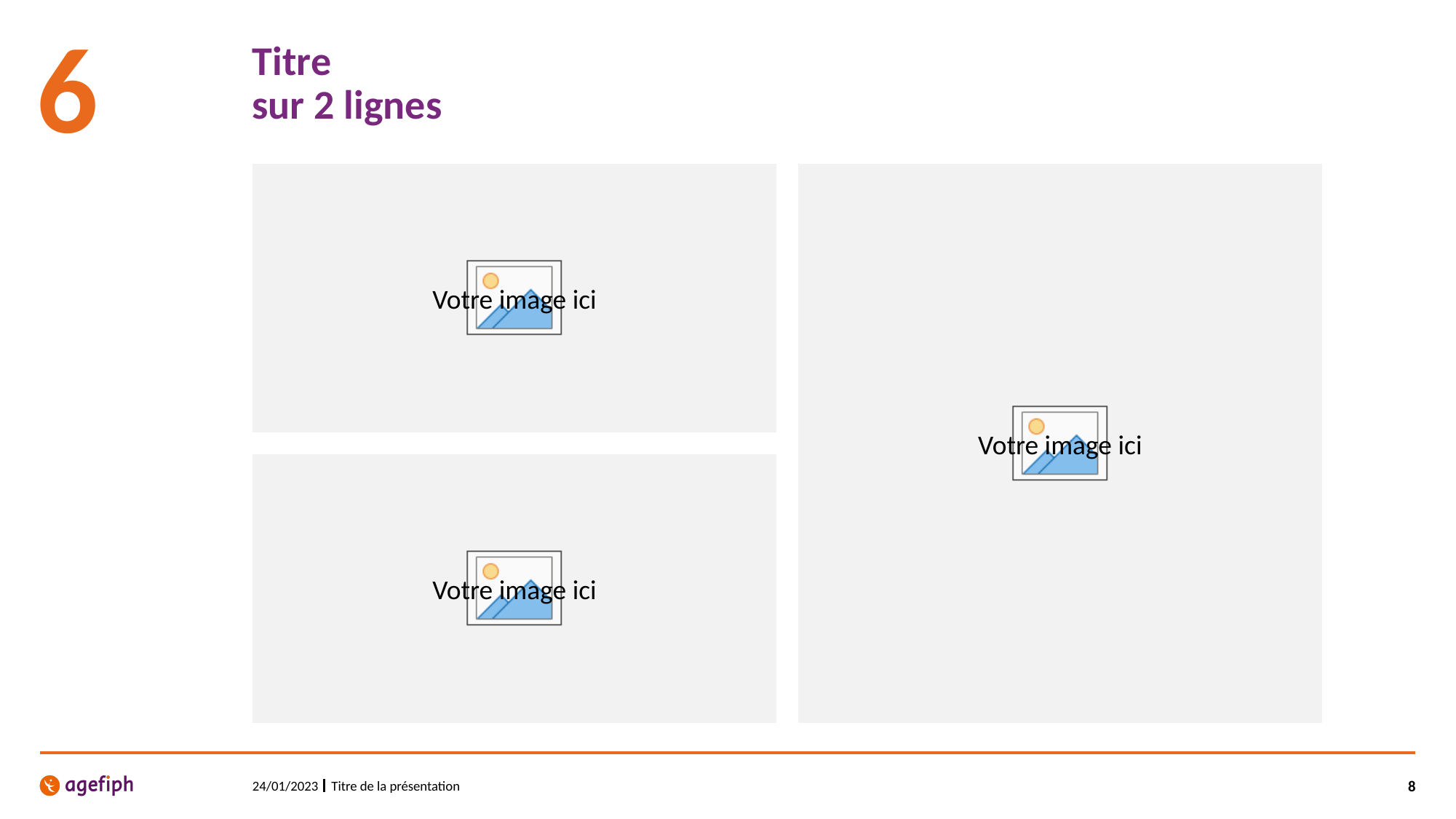

6
# Titre sur 2 lignes

Titre de la présentation
8
24/01/2023